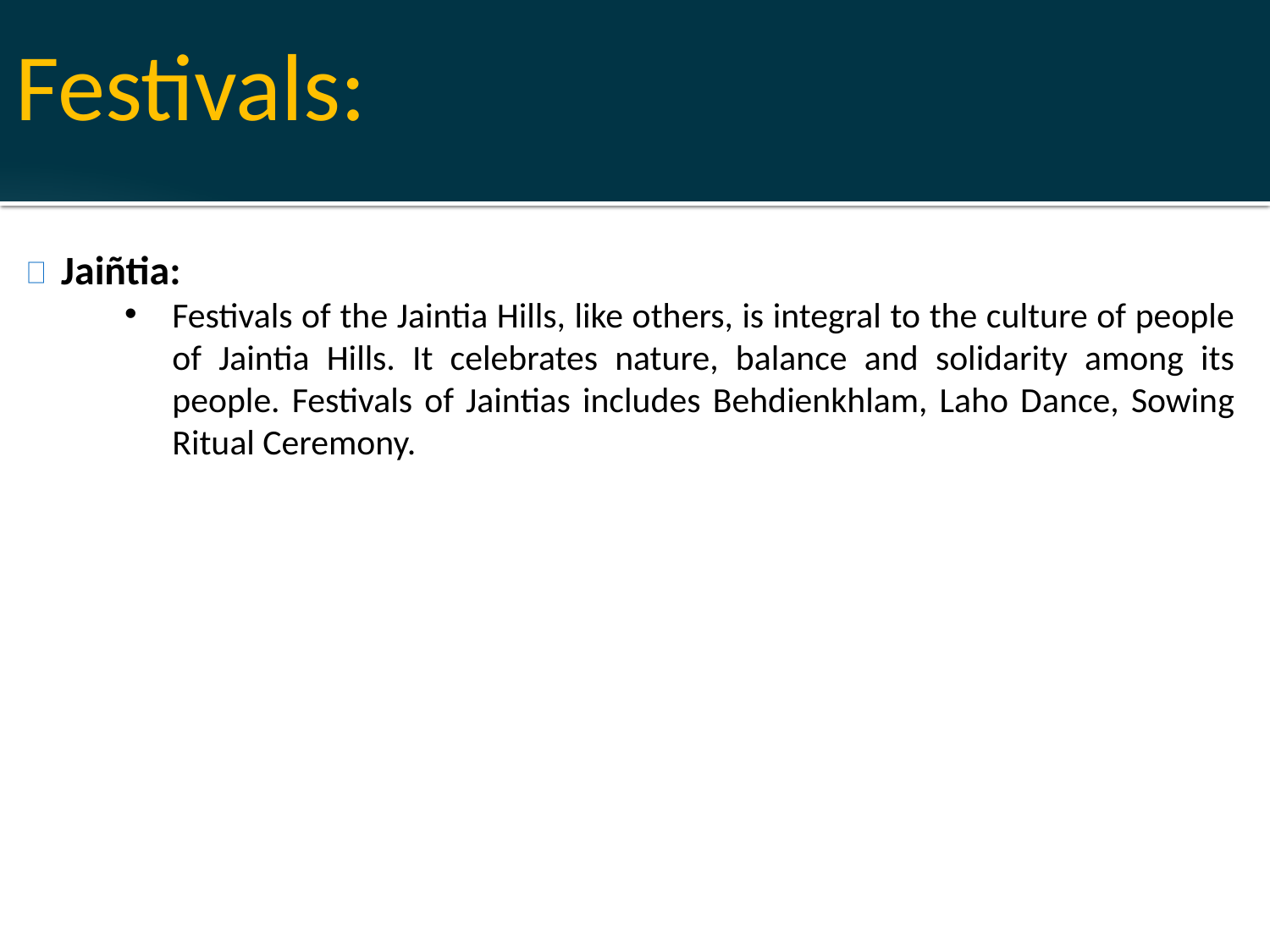

Festivals:
Jaiñtia:
Festivals of the Jaintia Hills, like others, is integral to the culture of people of Jaintia Hills. It celebrates nature, balance and solidarity among its people. Festivals of Jaintias includes Behdienkhlam, Laho Dance, Sowing Ritual Ceremony.